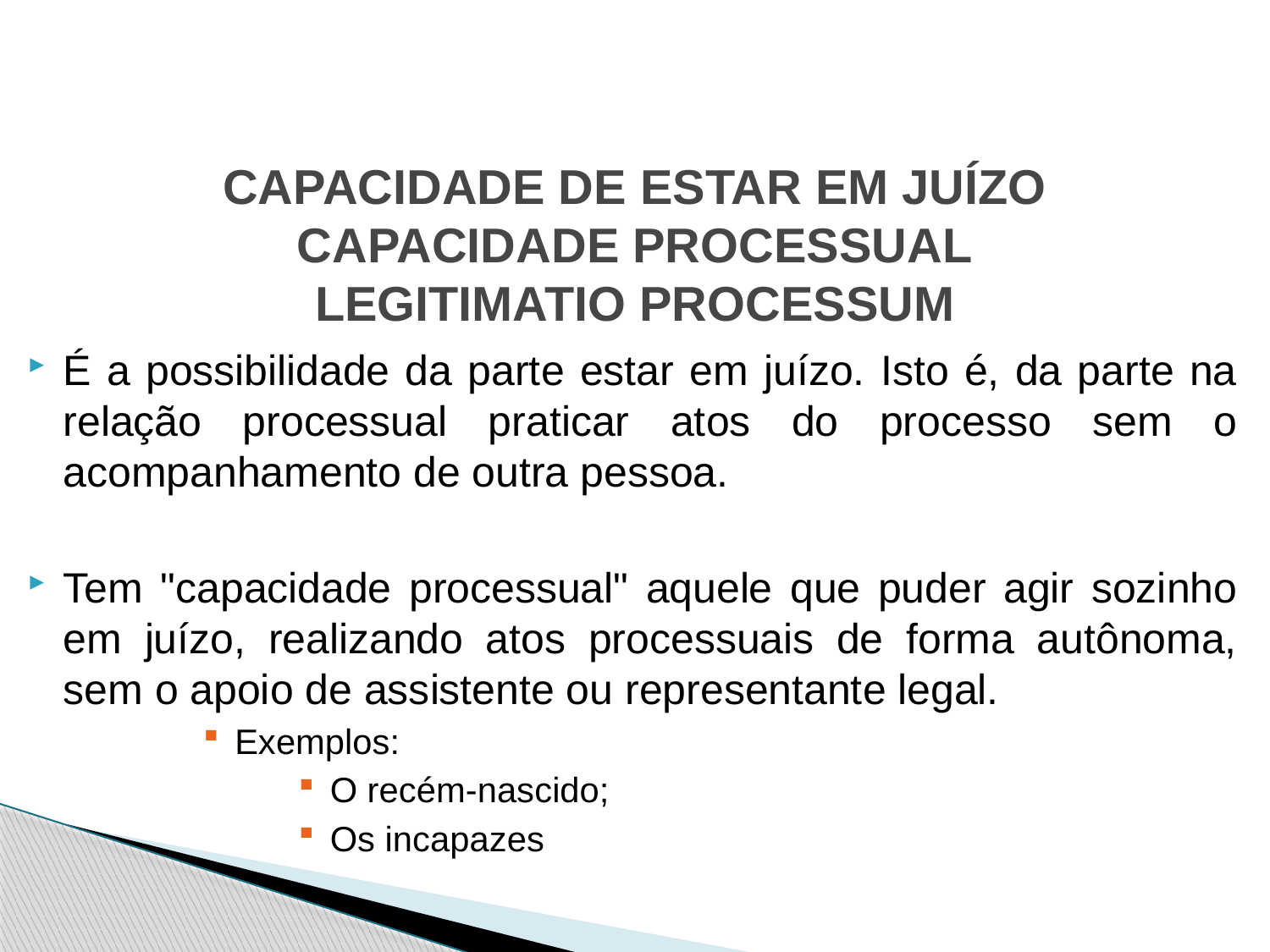

# CAPACIDADE DE ESTAR EM JUÍZO CAPACIDADE PROCESSUAL LEGITIMATIO PROCESSUM
É a possibilidade da parte estar em juízo. Isto é, da parte na relação processual praticar atos do processo sem o acompanhamento de outra pessoa.

Tem "capacidade processual" aquele que puder agir sozinho em juízo, realizando atos processuais de forma autônoma, sem o apoio de assistente ou representante legal.
Exemplos:
O recém-nascido;
Os incapazes